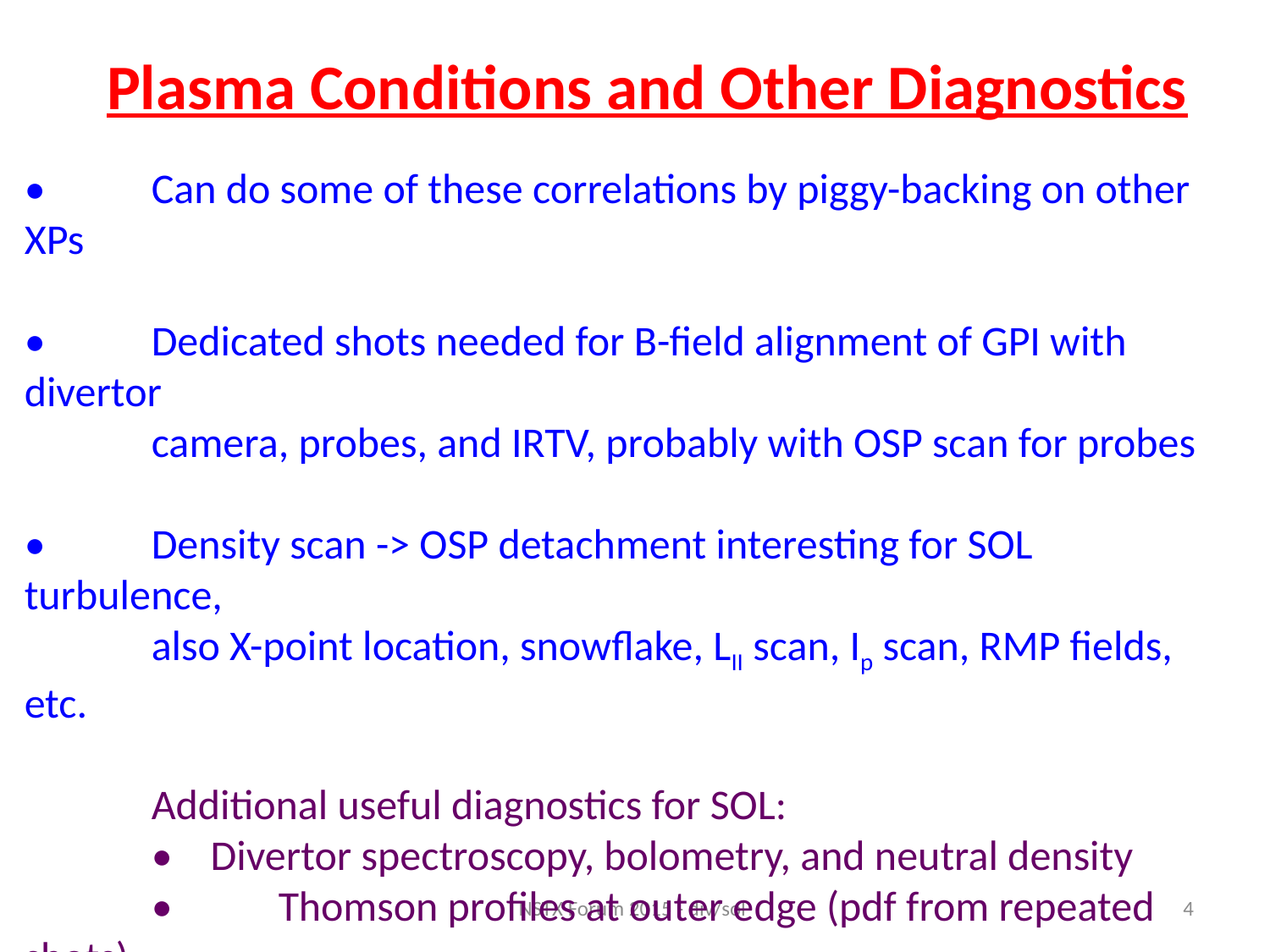

Plasma Conditions and Other Diagnostics
•	Can do some of these correlations by piggy-backing on other XPs

•	Dedicated shots needed for B-field alignment of GPI with divertor
	camera, probes, and IRTV, probably with OSP scan for probes

•	Density scan -> OSP detachment interesting for SOL turbulence,
	also X-point location, snowflake, LII scan, Ip scan, RMP fields, etc.

	Additional useful diagnostics for SOL:
	•    Divertor spectroscopy, bolometry, and neutral density
	•	Thomson profiles at outer edge (pdf from repeated shots)
	•    Edge ion temperature, rotation, and USXR measurements
	•    Fast magnetics for separatrix magnetic fluctuations

NSTX Forum 2015 - div/sol
4